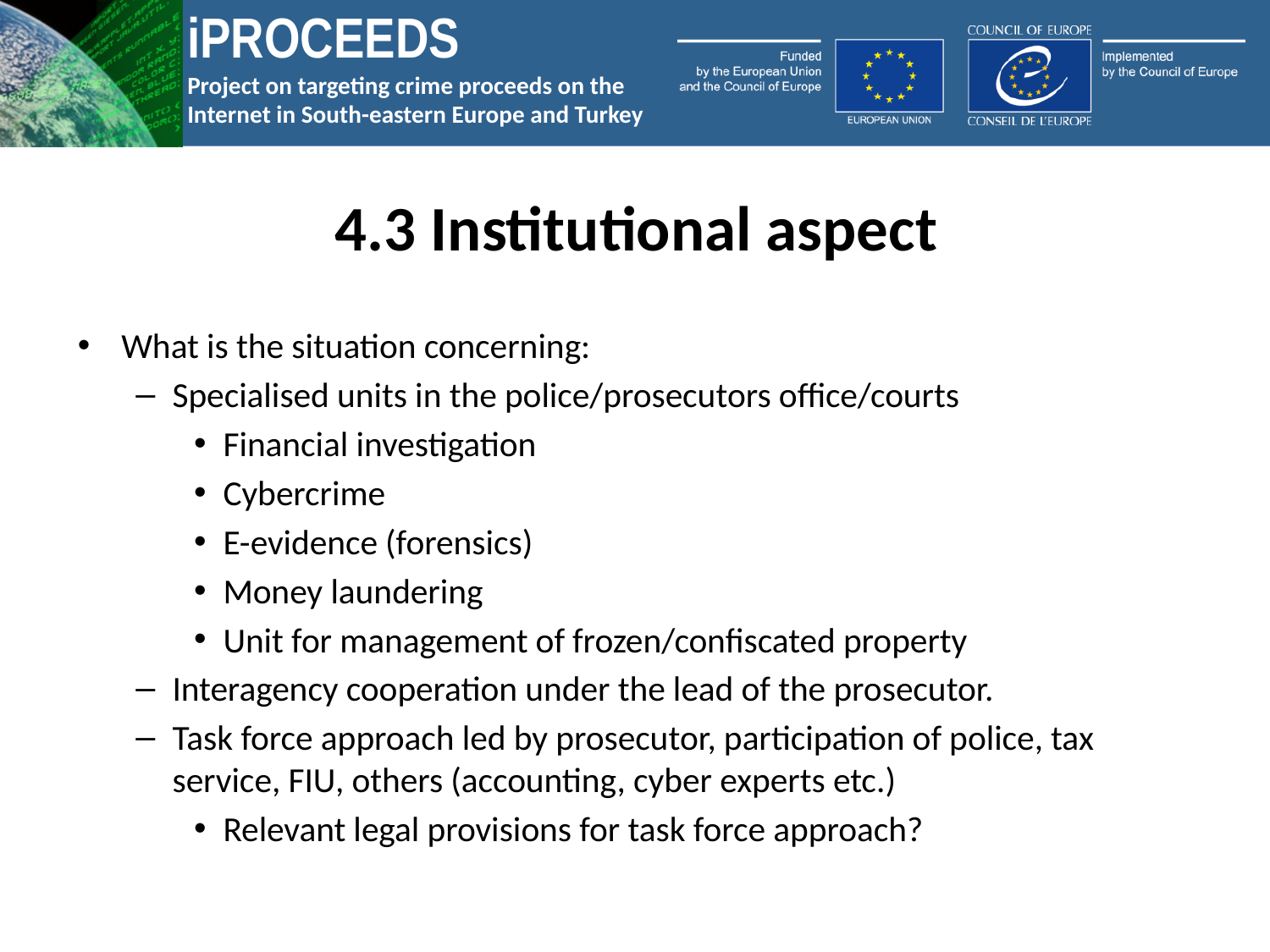

# 4.3 Institutional aspect
What is the situation concerning:
Specialised units in the police/prosecutors office/courts
Financial investigation
Cybercrime
E-evidence (forensics)
Money laundering
Unit for management of frozen/confiscated property
Interagency cooperation under the lead of the prosecutor.
Task force approach led by prosecutor, participation of police, tax service, FIU, others (accounting, cyber experts etc.)
Relevant legal provisions for task force approach?